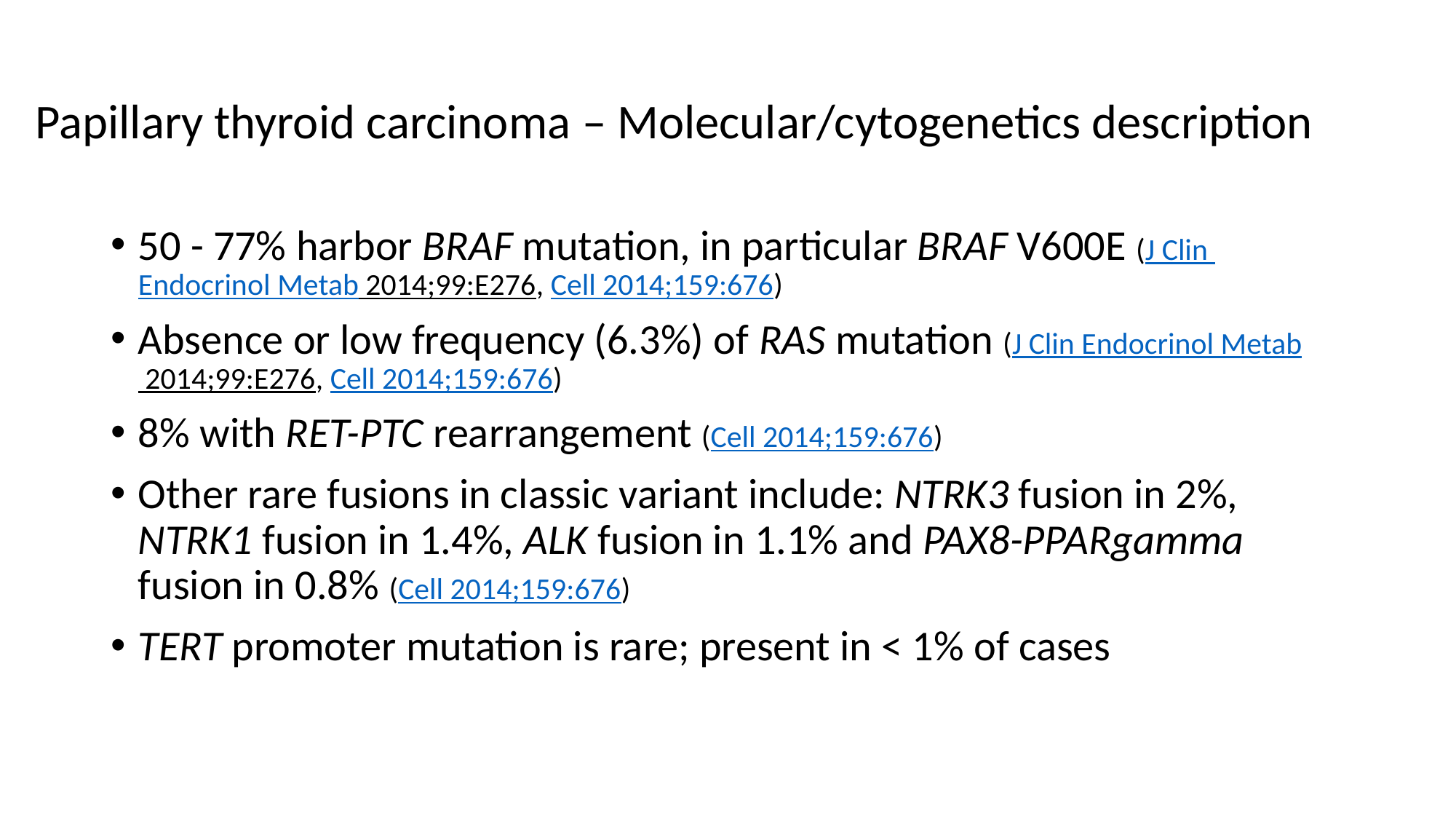

# Papillary thyroid carcinoma – Molecular/cytogenetics description
50 - 77% harbor BRAF mutation, in particular BRAF V600E (J Clin Endocrinol Metab 2014;99:E276, Cell 2014;159:676)
Absence or low frequency (6.3%) of RAS mutation (J Clin Endocrinol Metab 2014;99:E276, Cell 2014;159:676)
8% with RET-PTC rearrangement (Cell 2014;159:676)
Other rare fusions in classic variant include: NTRK3 fusion in 2%, NTRK1 fusion in 1.4%, ALK fusion in 1.1% and PAX8-PPARgamma fusion in 0.8% (Cell 2014;159:676)
TERT promoter mutation is rare; present in < 1% of cases